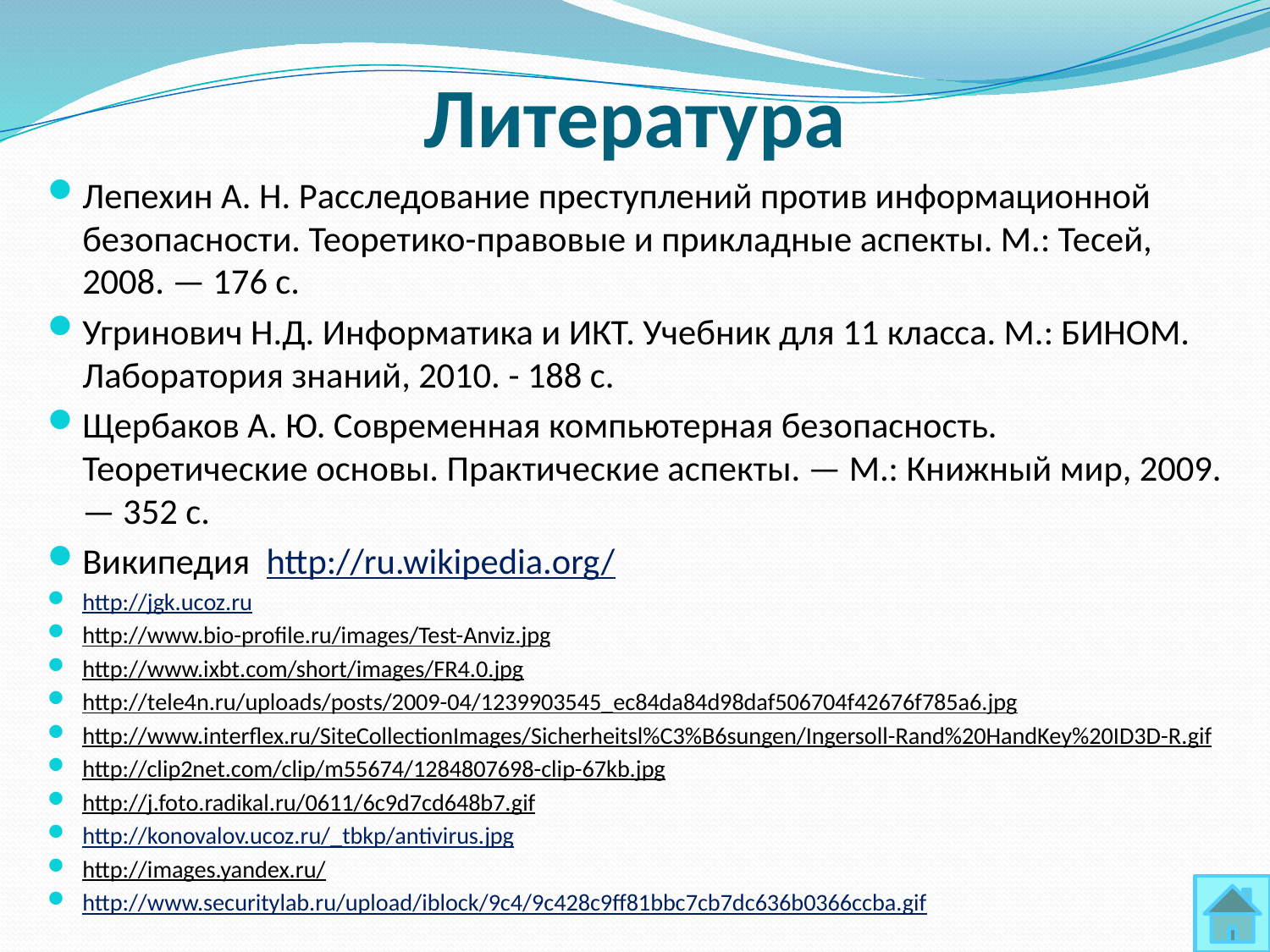

# Литература
Лепехин А. Н. Расследование преступлений против информационной безопасности. Теоретико-правовые и прикладные аспекты. М.: Тесей, 2008. — 176 с.
Угринович Н.Д. Информатика и ИКТ. Учебник для 11 класса. М.: БИНОМ. Лаборатория знаний, 2010. - 188 с.
Щербаков А. Ю. Современная компьютерная безопасность. Теоретические основы. Практические аспекты. — М.: Книжный мир, 2009. — 352 с.
Википедия  http://ru.wikipedia.org/
http://jgk.ucoz.ru
http://www.bio-profile.ru/images/Test-Anviz.jpg
http://www.ixbt.com/short/images/FR4.0.jpg
http://tele4n.ru/uploads/posts/2009-04/1239903545_ec84da84d98daf506704f42676f785a6.jpg
http://www.interflex.ru/SiteCollectionImages/Sicherheitsl%C3%B6sungen/Ingersoll-Rand%20HandKey%20ID3D-R.gif
http://clip2net.com/clip/m55674/1284807698-clip-67kb.jpg
http://j.foto.radikal.ru/0611/6c9d7cd648b7.gif
http://konovalov.ucoz.ru/_tbkp/antivirus.jpg
http://images.yandex.ru/
http://www.securitylab.ru/upload/iblock/9c4/9c428c9ff81bbc7cb7dc636b0366ccba.gif